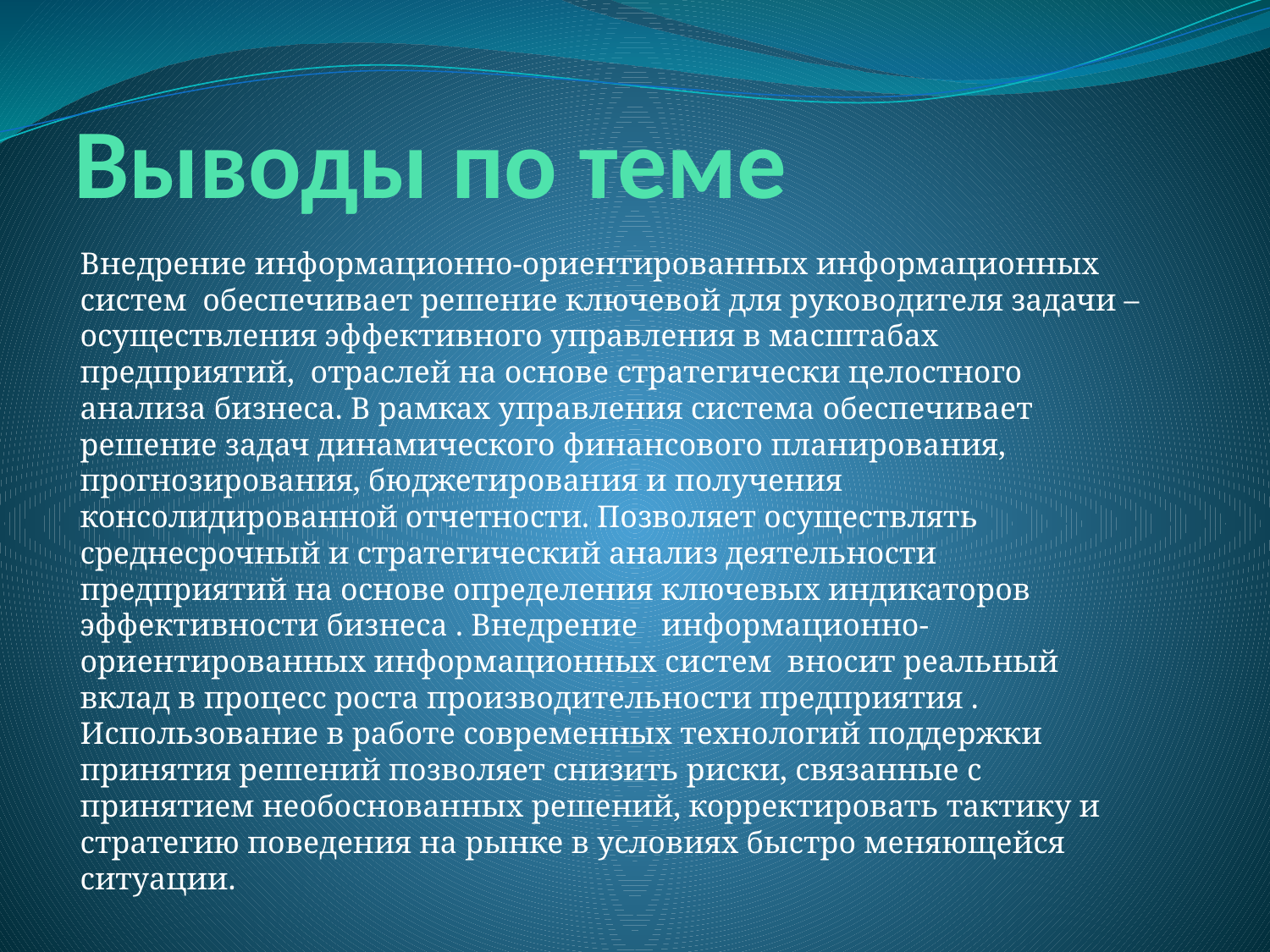

# Выводы по теме
Внедрение информационно-ориентированных информационных систем  обеспечивает решение ключевой для руководителя задачи – осуществления эффективного управления в масштабах предприятий,  отраслей на основе стратегически целостного анализа бизнеса. В рамках управления система обеспечивает решение задач динамического финансового планирования, прогнозирования, бюджетирования и получения консолидированной отчетности. Позволяет осуществлять среднесрочный и стратегический анализ деятельности предприятий на основе определения ключевых индикаторов эффективности бизнеса . Внедрение   информационно-ориентированных информационных систем  вносит реальный вклад в процесс роста производительности предприятия . Использование в работе современных технологий поддержки принятия решений позволяет снизить риски, связанные с принятием необоснованных решений, корректировать тактику и стратегию поведения на рынке в условиях быстро меняющейся ситуации.